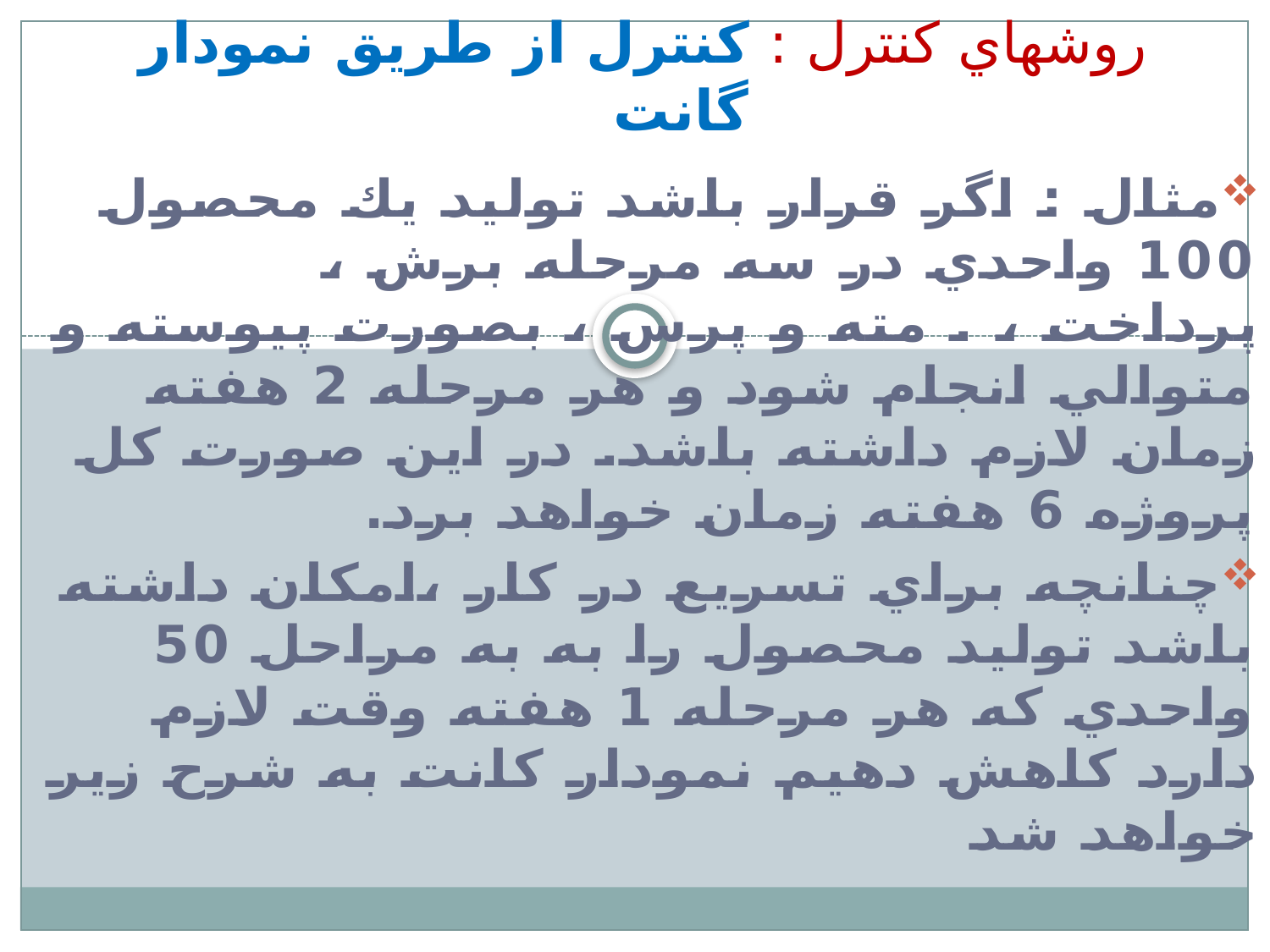

# روشهاي كنترل : كنترل از طريق نمودار گانت
مثال : اگر قرار باشد توليد يك محصول 100 واحدي در سه مرحله برش ، پرداخت ، . مته و پرس ، بصورت پيوسته و متوالي انجام شود و هر مرحله 2 هفته زمان لازم داشته باشد. در اين صورت كل پروژه 6 هفته زمان خواهد برد.
چنانچه براي تسريع در كار ،امكان داشته باشد توليد محصول را به به مراحل 50 واحدي كه هر مرحله 1 هفته وقت لازم دارد كاهش دهيم نمودار كانت به شرح زير خواهد شد